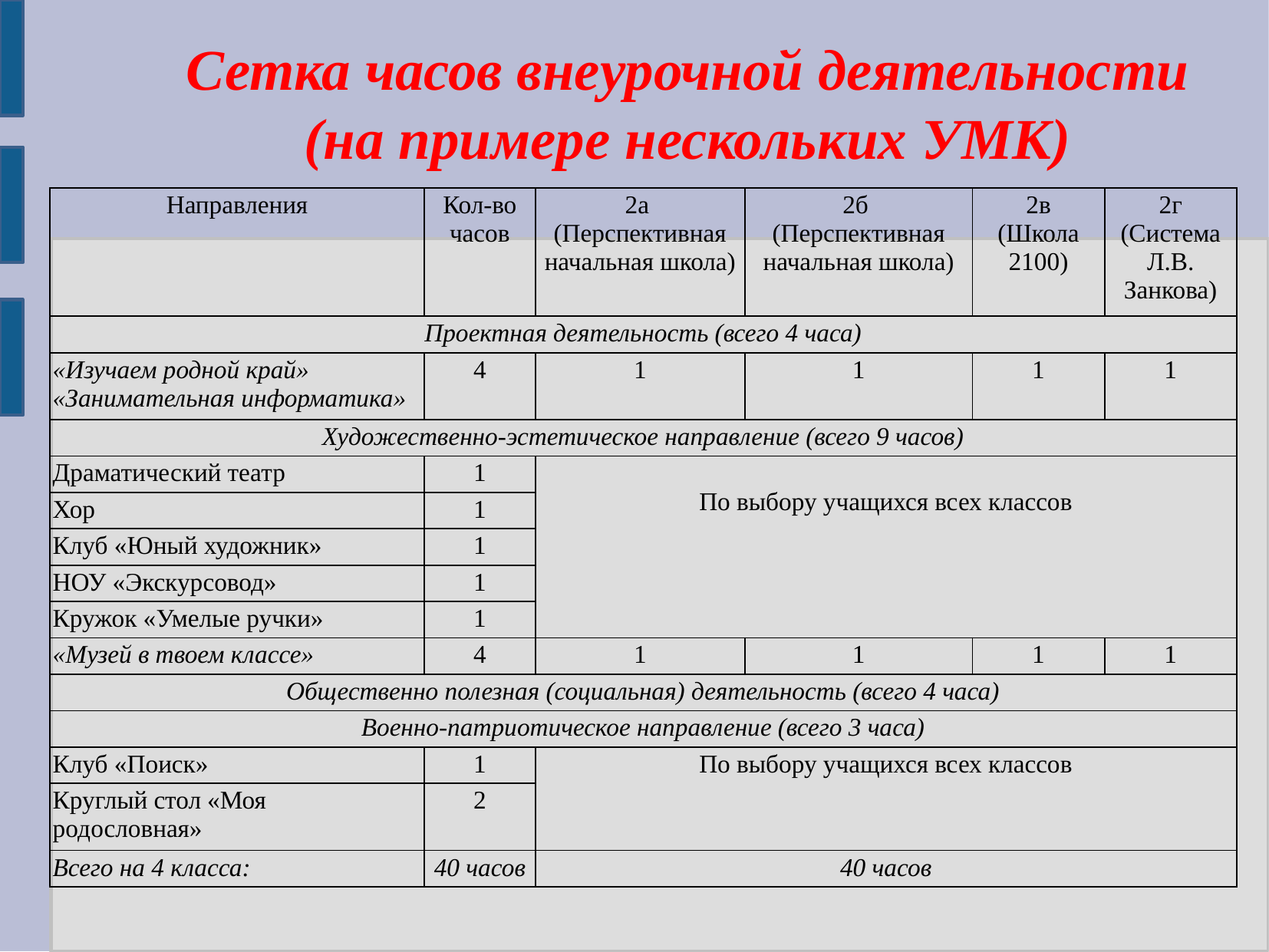

Сетка часов внеурочной деятельности
(на примере нескольких УМК)
| Направления | Кол-во часов | 2а (Перспективная начальная школа) | 2б (Перспективная начальная школа) | 2в (Школа 2100) | 2г (Система Л.В. Занкова) |
| --- | --- | --- | --- | --- | --- |
| Проектная деятельность (всего 4 часа) |  |  |  |  |  |
| «Изучаем родной край» «Занимательная информатика» | 4 | 1 | 1 | 1 | 1 |
| Художественно-эстетическое направление (всего 9 часов) |  |  |  |  |  |
| Драматический театр | 1 | По выбору учащихся всех классов |  |  |  |
| Хор | 1 |  |  |  |  |
| Клуб «Юный художник» | 1 |  |  |  |  |
| НОУ «Экскурсовод» | 1 |  |  |  |  |
| Кружок «Умелые ручки» | 1 |  |  |  |  |
| «Музей в твоем классе» | 4 | 1 | 1 | 1 | 1 |
| Общественно полезная (социальная) деятельность (всего 4 часа) |  |  |  |  |  |
| Военно-патриотическое направление (всего 3 часа) |  |  |  |  |  |
| Клуб «Поиск» | 1 | По выбору учащихся всех классов |  |  |  |
| Круглый стол «Моя родословная» | 2 |  |  |  |  |
| Всего на 4 класса: | 40 часов | 40 часов |  |  |  |